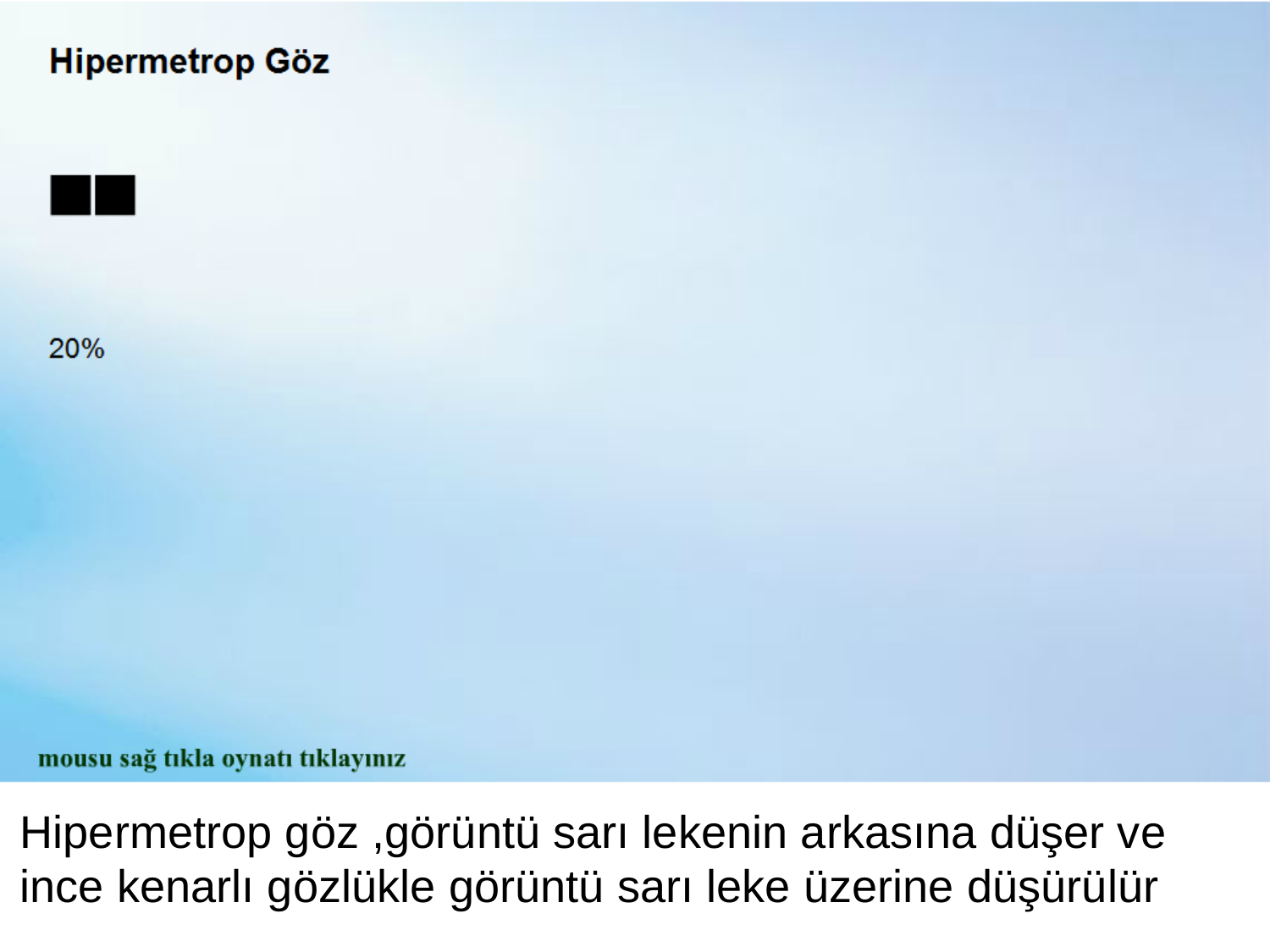

Hipermetrop göz ,görüntü sarı lekenin arkasına düşer ve ince kenarlı gözlükle görüntü sarı leke üzerine düşürülür